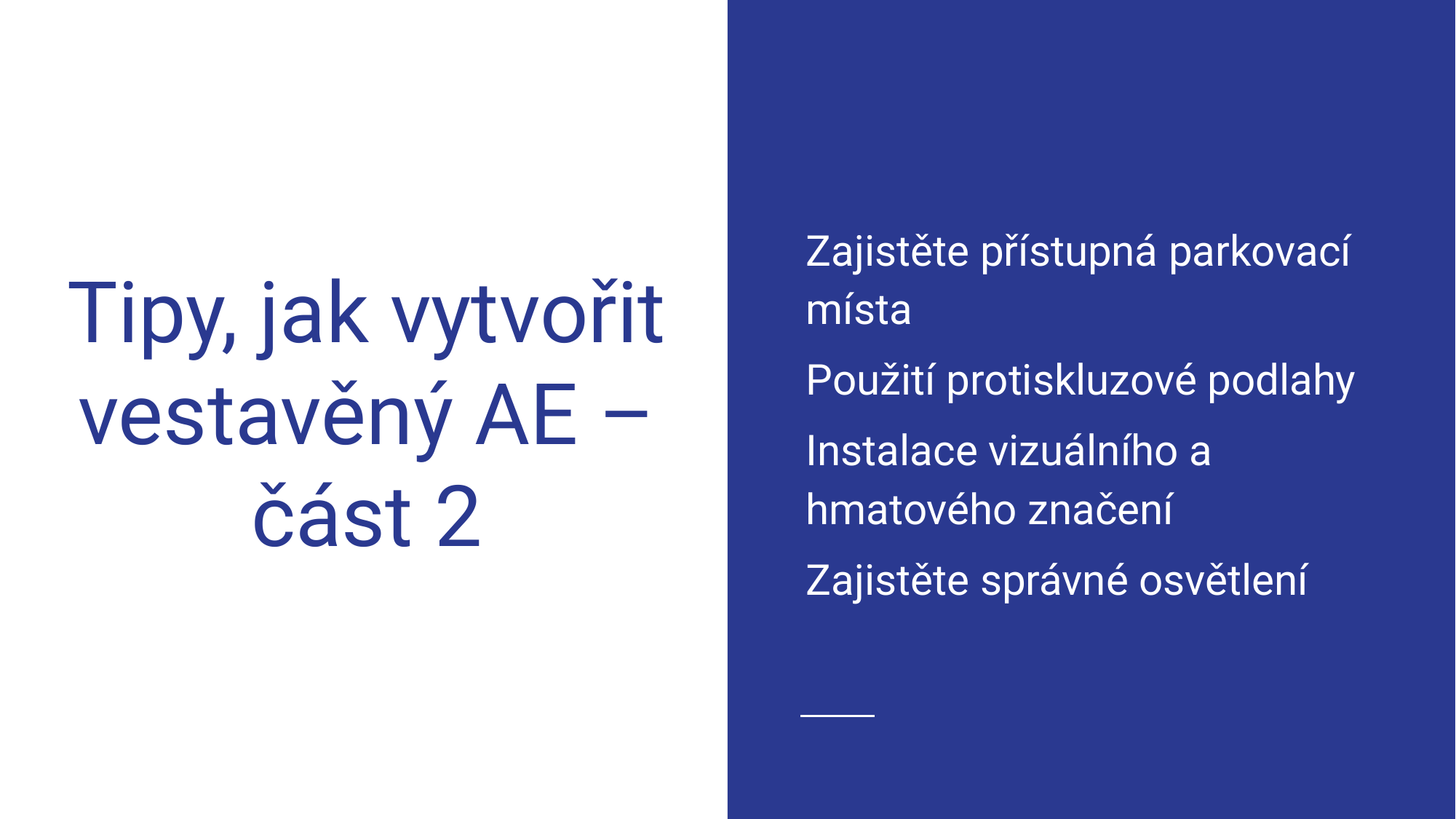

Zajistěte přístupná parkovací místa
Použití protiskluzové podlahy
Instalace vizuálního a hmatového značení
Zajistěte správné osvětlení
# Tipy, jak vytvořit vestavěný AE – část 2